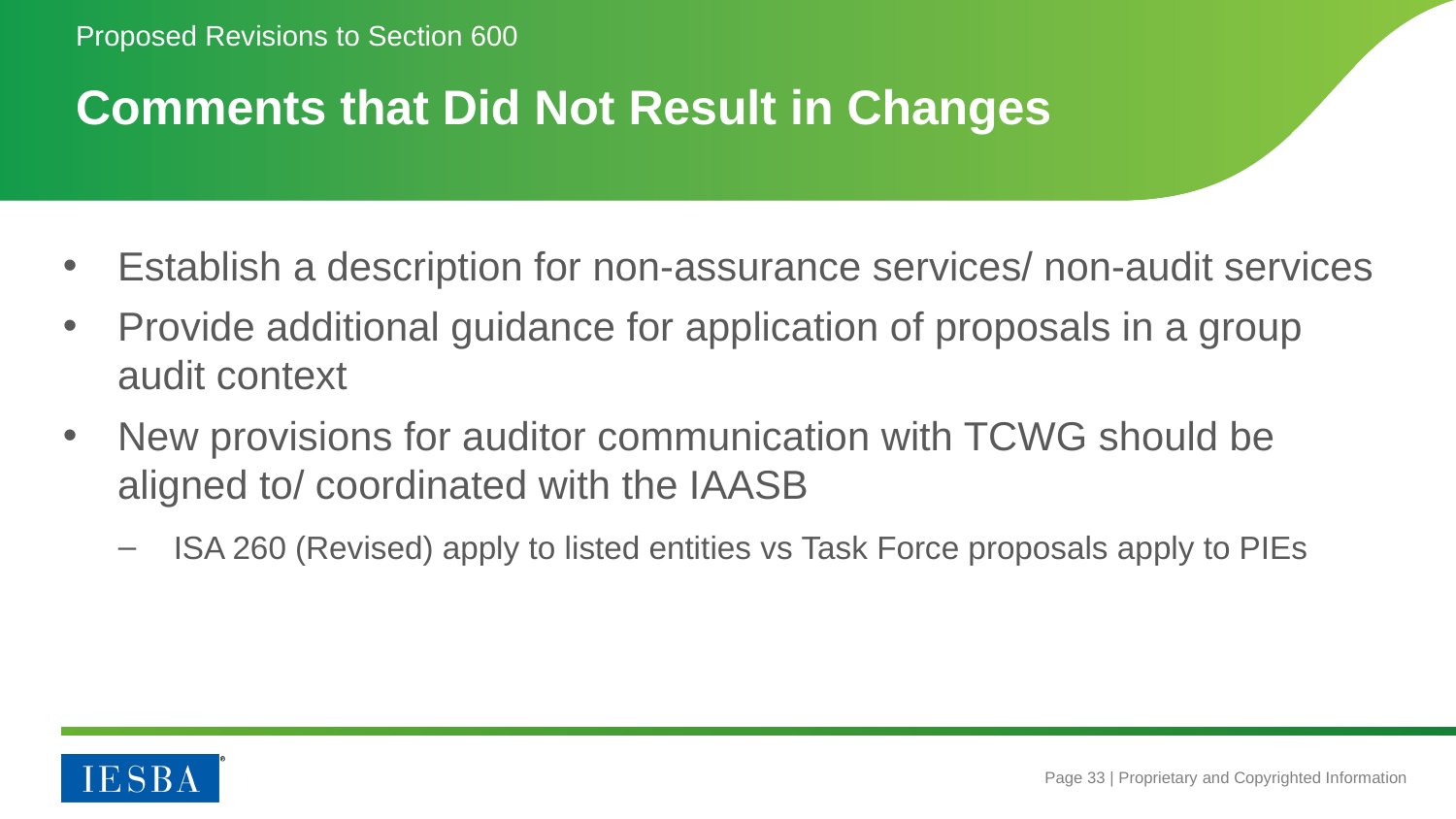

Proposed Revisions to Section 600
# Comments that Did Not Result in Changes

Establish a description for non-assurance services/ non-audit services
Provide additional guidance for application of proposals in a group audit context
New provisions for auditor communication with TCWG should be aligned to/ coordinated with the IAASB
ISA 260 (Revised) apply to listed entities vs Task Force proposals apply to PIEs